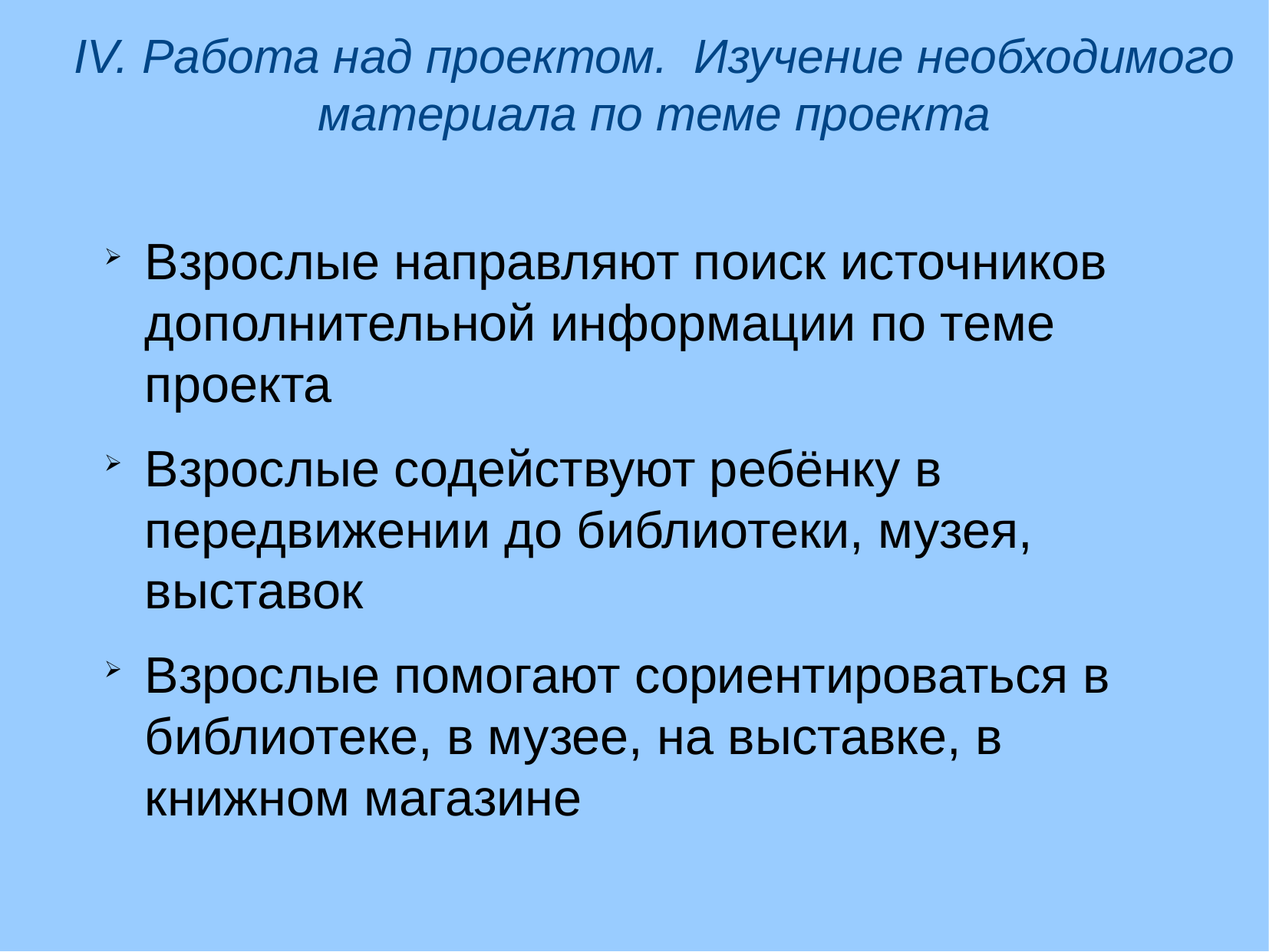

IV. Работа над проектом.  Изучение необходимого материала по теме проекта

Взрослые направляют поиск источников дополнительной информации по теме проекта
Взрослые содействуют ребёнку в передвижении до библиотеки, музея, выставок
Взрослые помогают сориентироваться в библиотеке, в музее, на выставке, в книжном магазине